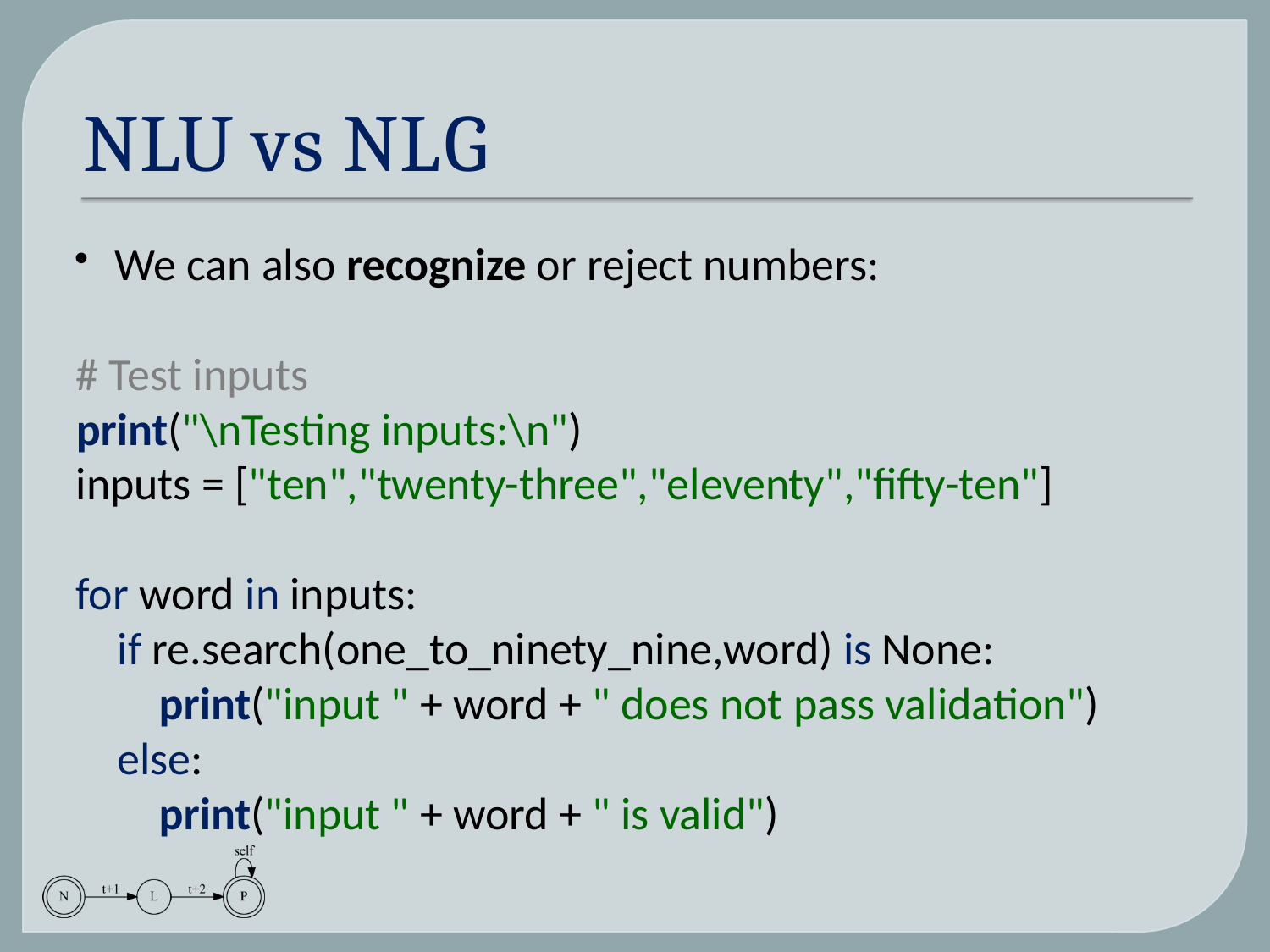

# NLU vs NLG
We can also recognize or reject numbers:

# Test inputs
print("\nTesting inputs:\n")
inputs = ["ten","twenty-three","eleventy","fifty-ten"]

for word in inputs:
    if re.search(one_to_ninety_nine,word) is None:
        print("input " + word + " does not pass validation")
    else:
        print("input " + word + " is valid")